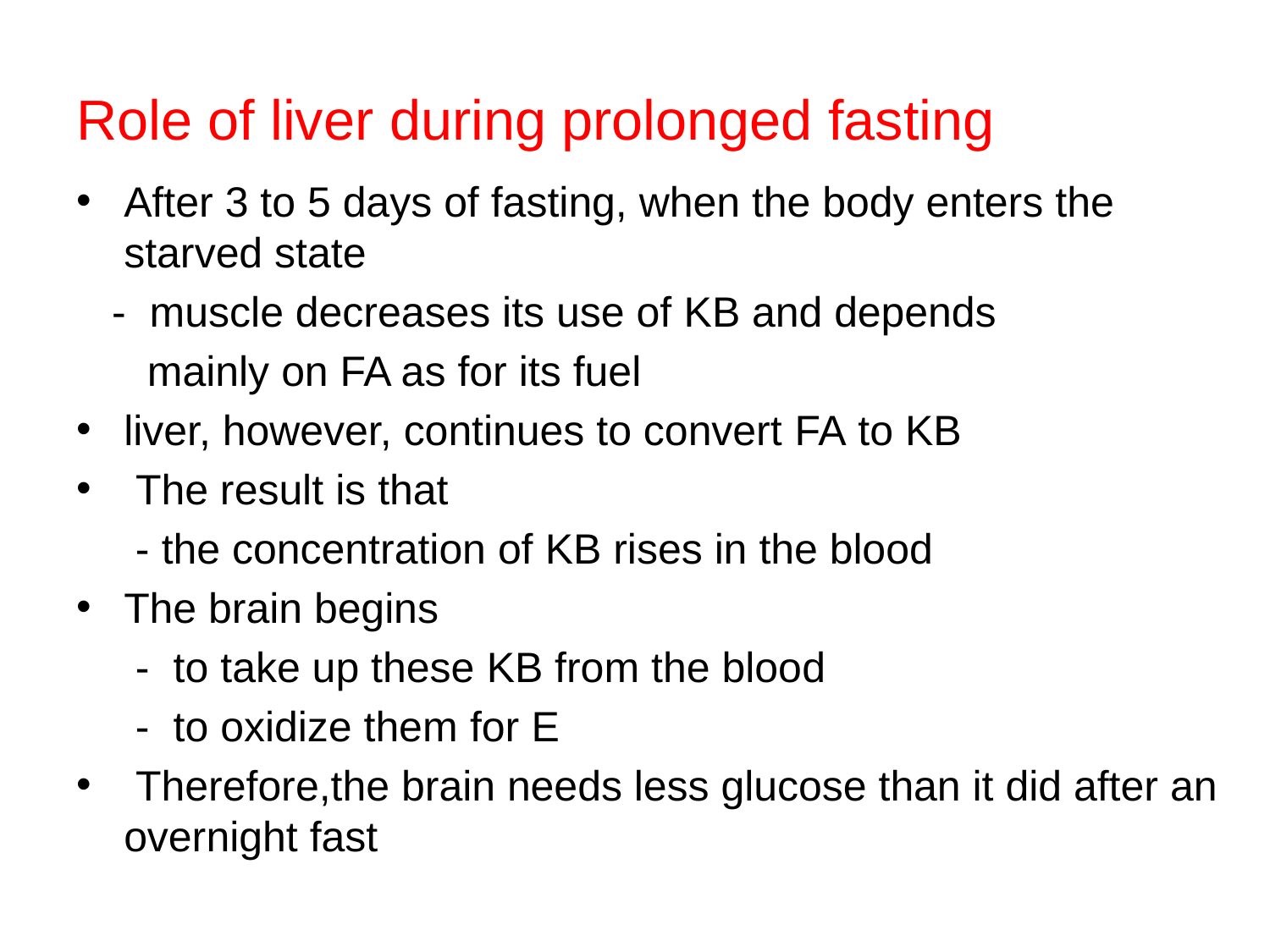

# Role of liver during prolonged fasting
After 3 to 5 days of fasting, when the body enters the starved state
   -  muscle decreases its use of KB and depends
      mainly on FA as for its fuel
liver, however, continues to convert FA to KB
 The result is that
     - the concentration of KB rises in the blood
The brain begins
     -  to take up these KB from the blood
     -  to oxidize them for E
 Therefore,the brain needs less glucose than it did after an overnight fast